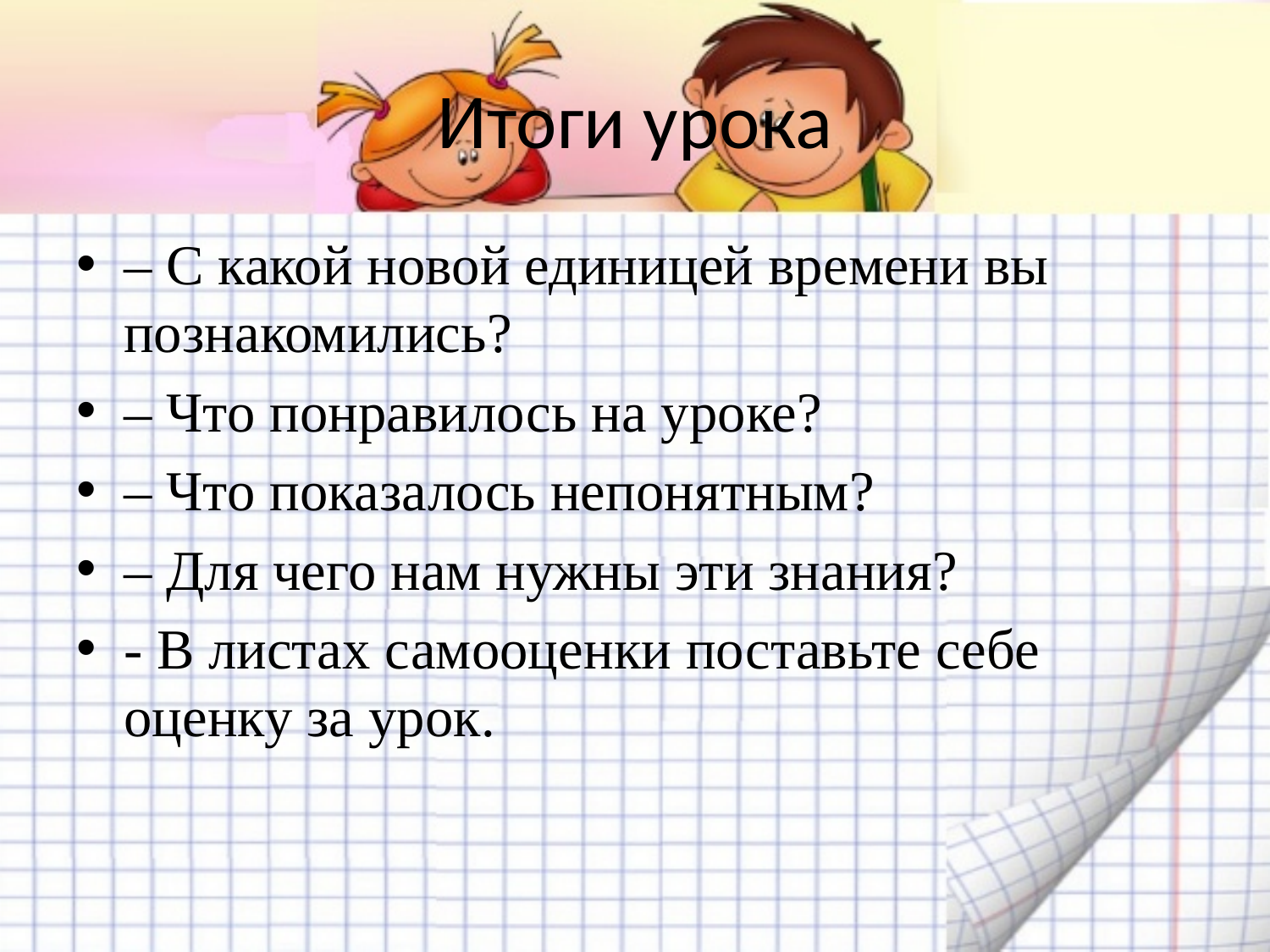

# Итоги урока
– С какой новой единицей времени вы познакомились?
– Что понравилось на уроке?
– Что показалось непонятным?
– Для чего нам нужны эти знания?
- В листах самооценки поставьте себе оценку за урок.